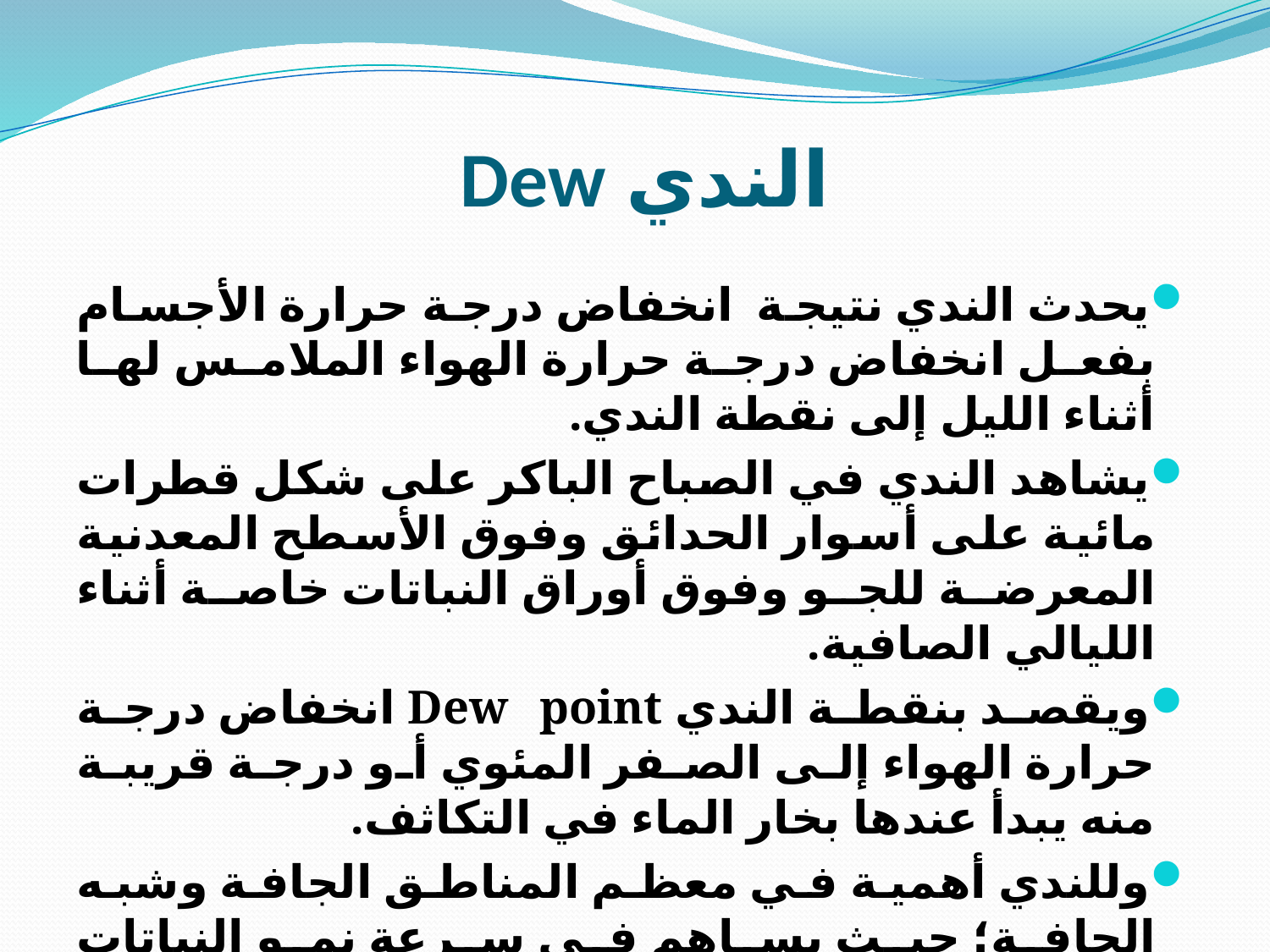

# الندي Dew
يحدث الندي نتيجة  انخفاض درجة حرارة الأجسام بفعل انخفاض درجة حرارة الهواء الملامس لها أثناء الليل إلى نقطة الندي.
يشاهد الندي في الصباح الباكر على شكل قطرات مائية على أسوار الحدائق وفوق الأسطح المعدنية المعرضة للجو وفوق أوراق النباتات خاصة أثناء الليالي الصافية.
ويقصد بنقطة الندي Dew point انخفاض درجة حرارة الهواء إلى الصفر المئوي أو درجة قريبة منه يبدأ عندها بخار الماء في التكاثف.
وللندي أهمية في معظم المناطق الجافة وشبه الجافة؛ حيث يساهم في سرعة نمو النباتات وخاصة في مرحلة الإنبات الأولي.